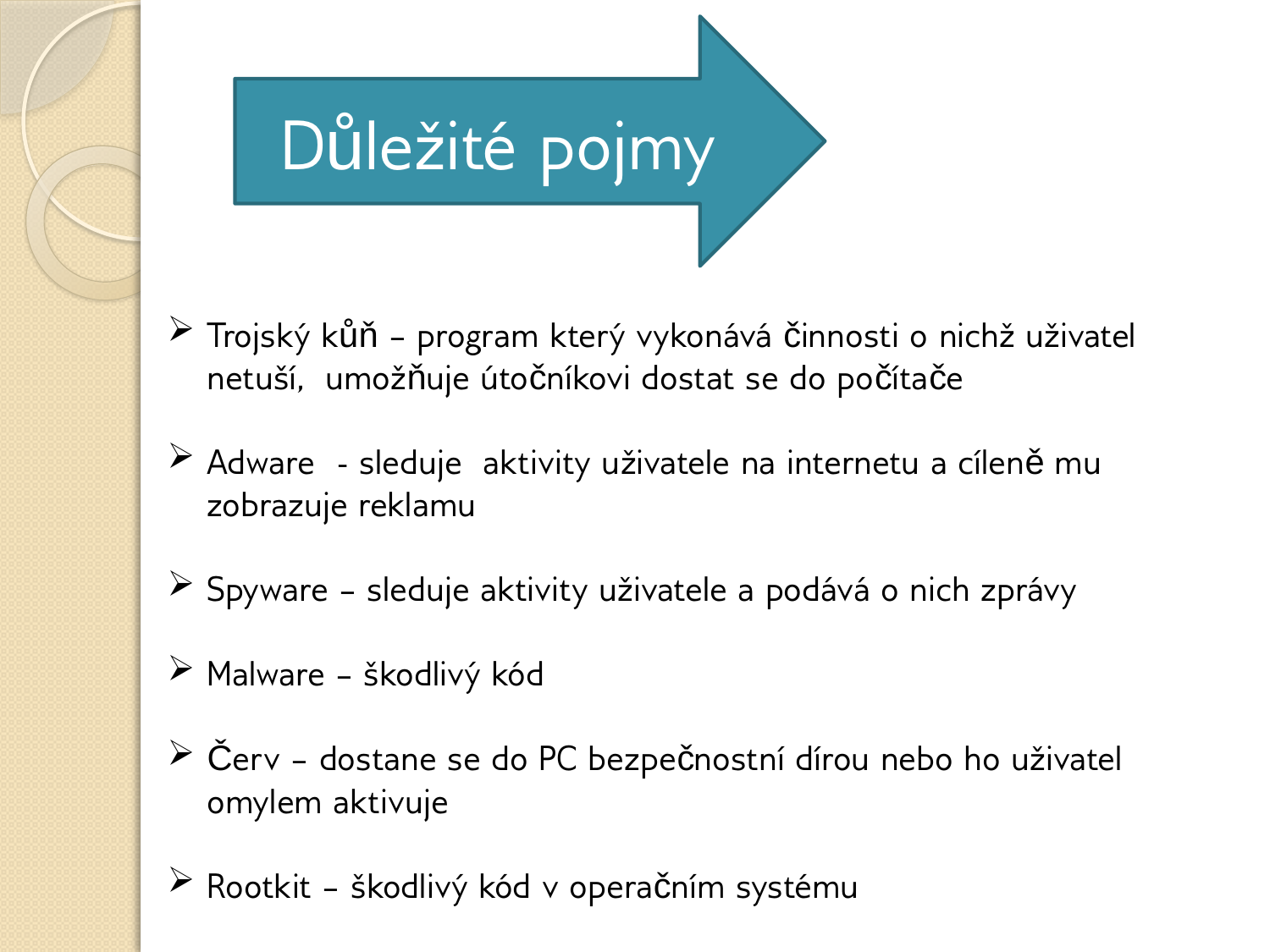

Důležité pojmy
Trojský kůň – program který vykonává činnosti o nichž uživatel netuší,  umožňuje útočníkovi dostat se do počítače

Adware  - sleduje  aktivity uživatele na internetu a cíleně mu zobrazuje reklamu

Spyware – sleduje aktivity uživatele a podává o nich zprávy

Malware – škodlivý kód

Červ – dostane se do PC bezpečnostní dírou nebo ho uživatel omylem aktivuje

Rootkit – škodlivý kód v operačním systému